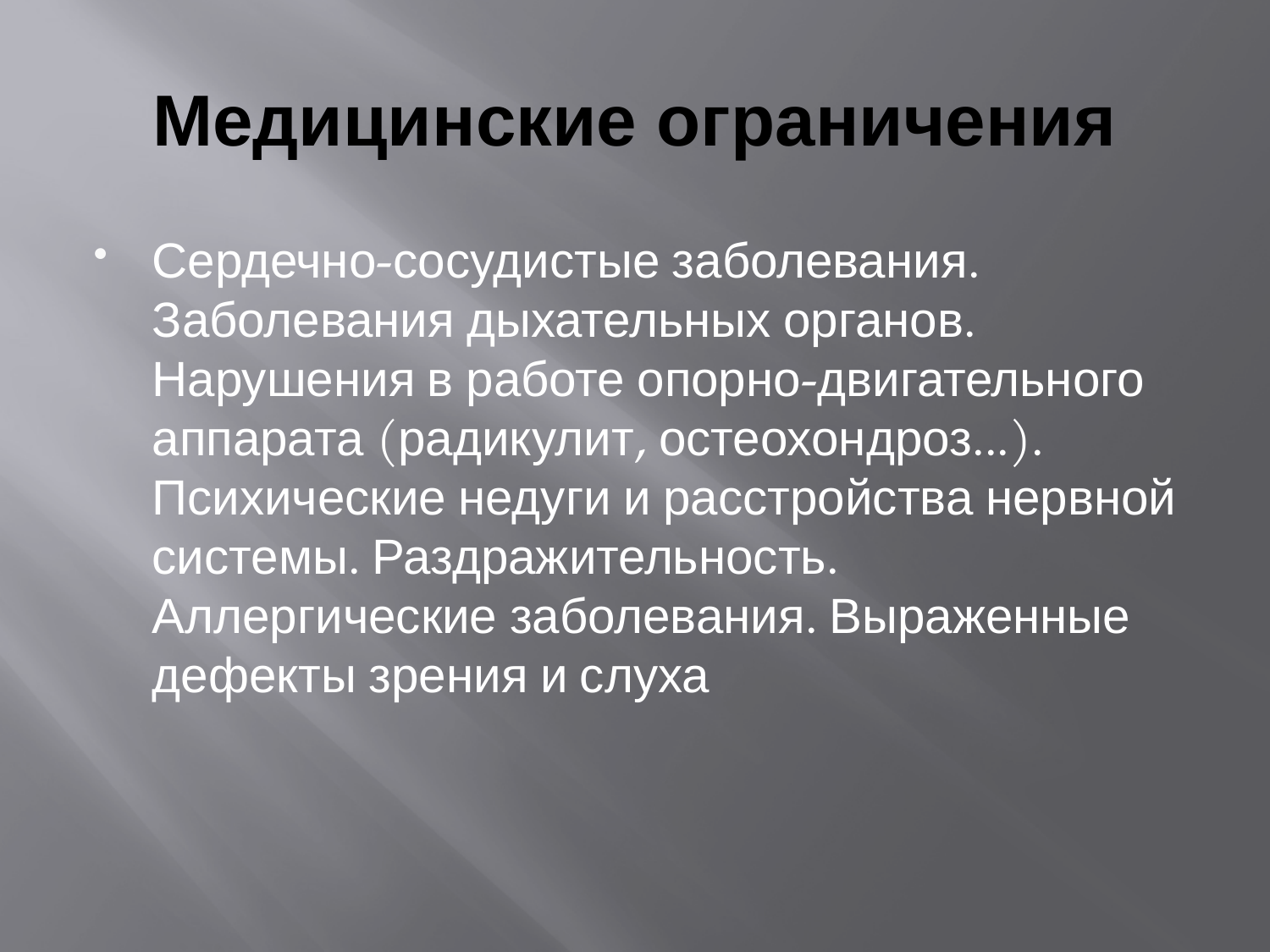

# Медицинские ограничения
Сердечно-сосудистые заболевания. Заболевания дыхательных органов. Нарушения в работе опорно-двигательного аппарата (радикулит, остеохондроз...). Психические недуги и расстройства нервной системы. Раздражительность. Аллергические заболевания. Выраженные дефекты зрения и слуха